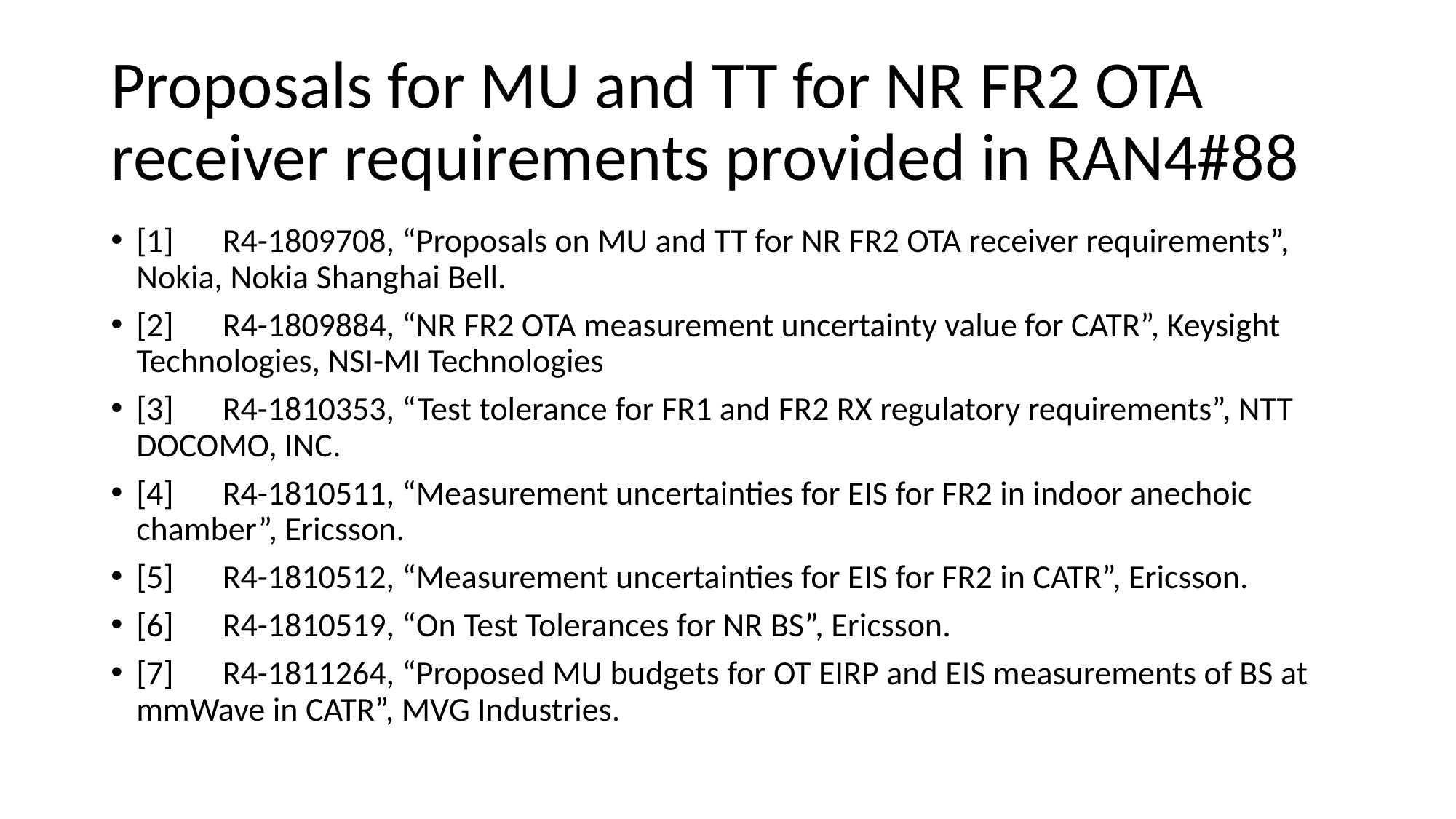

# Proposals for MU and TT for NR FR2 OTA receiver requirements provided in RAN4#88
[1]	R4-1809708, “Proposals on MU and TT for NR FR2 OTA receiver requirements”, Nokia, Nokia Shanghai Bell.
[2]	R4-1809884, “NR FR2 OTA measurement uncertainty value for CATR”, Keysight Technologies, NSI-MI Technologies
[3]	R4-1810353, “Test tolerance for FR1 and FR2 RX regulatory requirements”, NTT DOCOMO, INC.
[4]	R4-1810511, “Measurement uncertainties for EIS for FR2 in indoor anechoic chamber”, Ericsson.
[5]	R4-1810512, “Measurement uncertainties for EIS for FR2 in CATR”, Ericsson.
[6]	R4-1810519, “On Test Tolerances for NR BS”, Ericsson.
[7]	R4-1811264, “Proposed MU budgets for OT EIRP and EIS measurements of BS at mmWave in CATR”, MVG Industries.